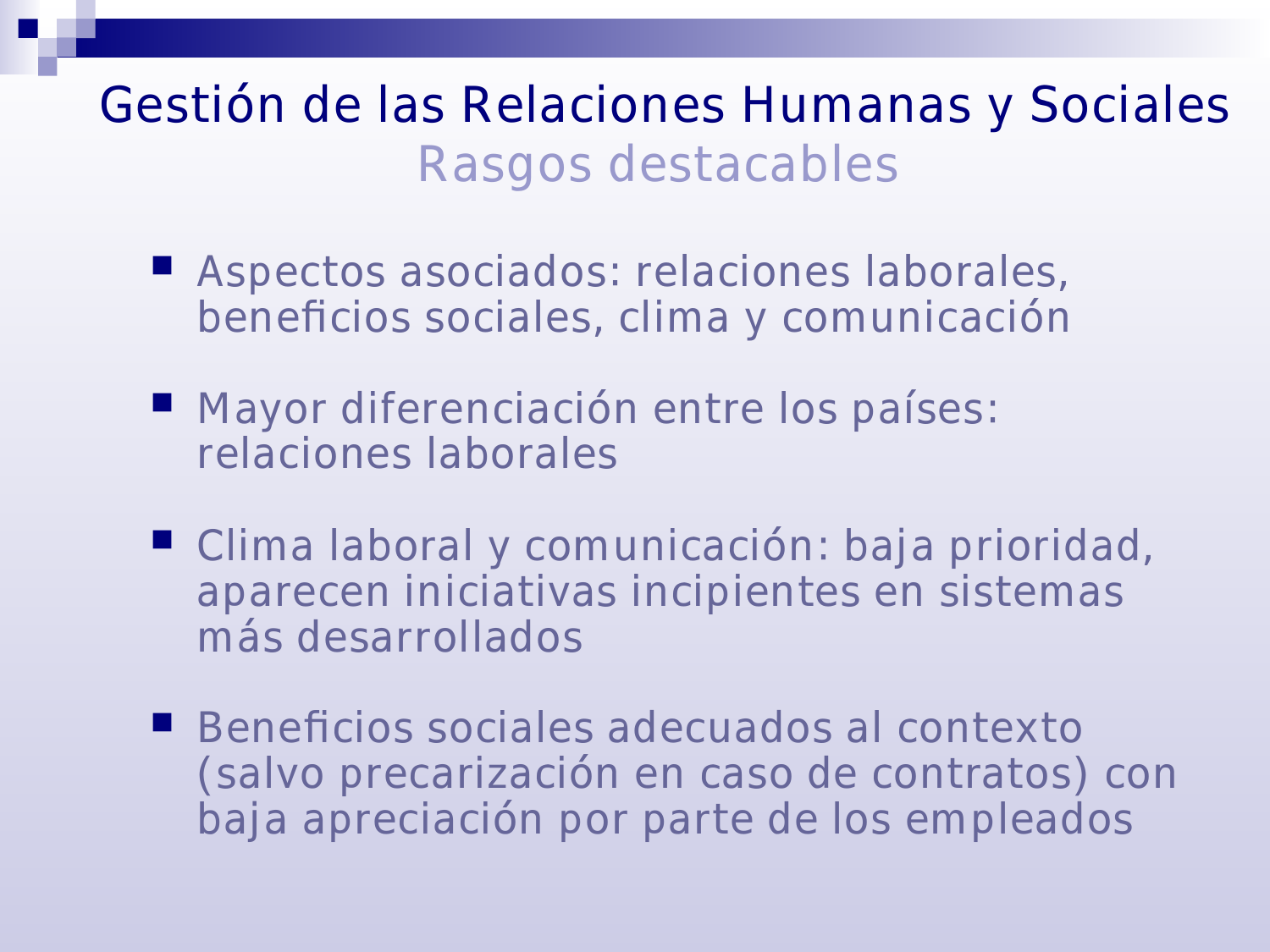

# Gestión de las Relaciones Humanas y Sociales Rasgos destacables
Aspectos asociados: relaciones laborales, beneficios sociales, clima y comunicación

Mayor diferenciación entre los países: relaciones laborales

Clima laboral y comunicación: baja prioridad, aparecen iniciativas incipientes en sistemas más desarrollados

Beneficios sociales adecuados al contexto (salvo precarización en caso de contratos) con baja apreciación por parte de los empleados